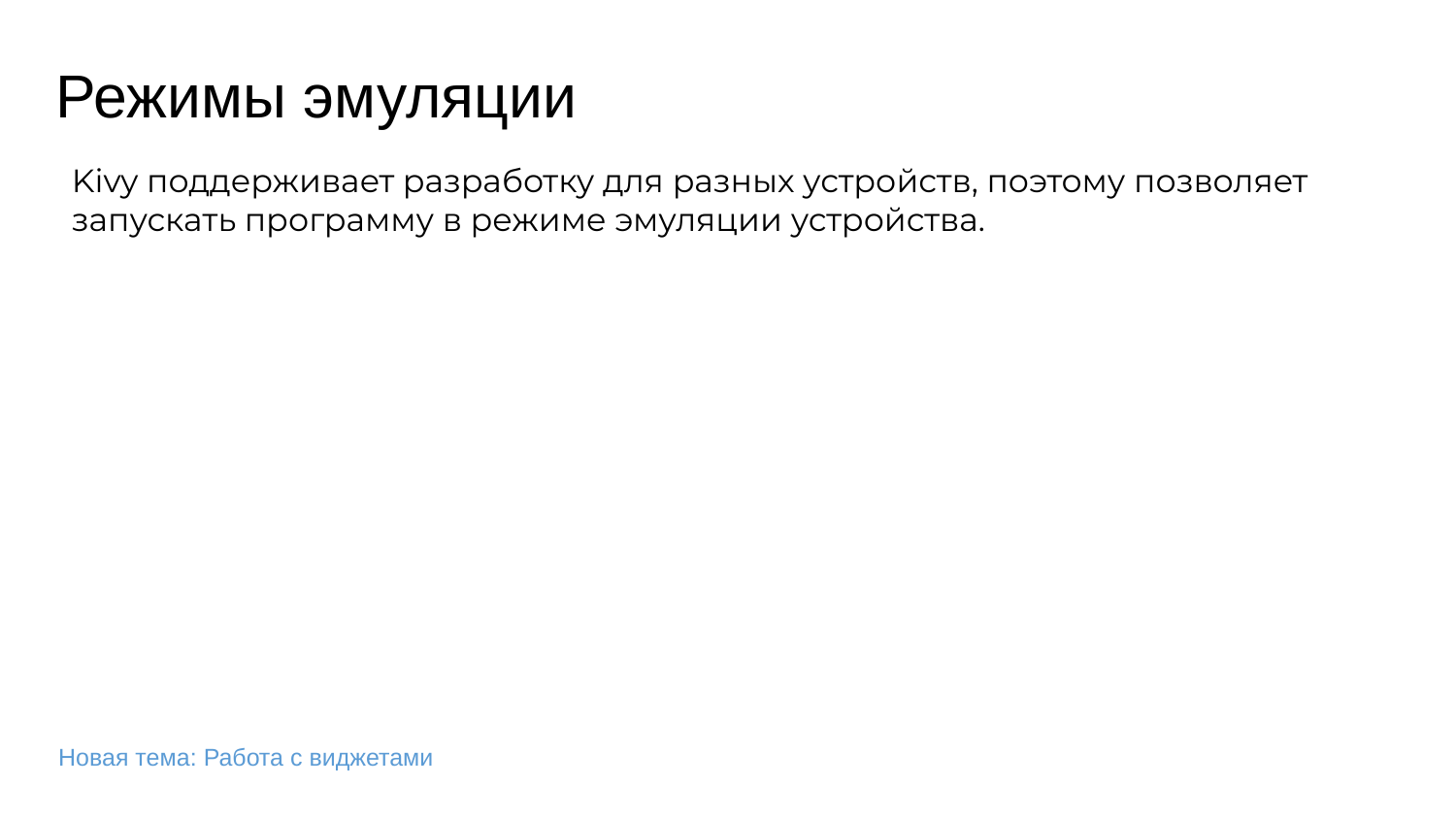

Режимы эмуляции
Kivy поддерживает разработку для разных устройств, поэтому позволяет запускать программу в режиме эмуляции устройства.
Новая тема: Работа с виджетами